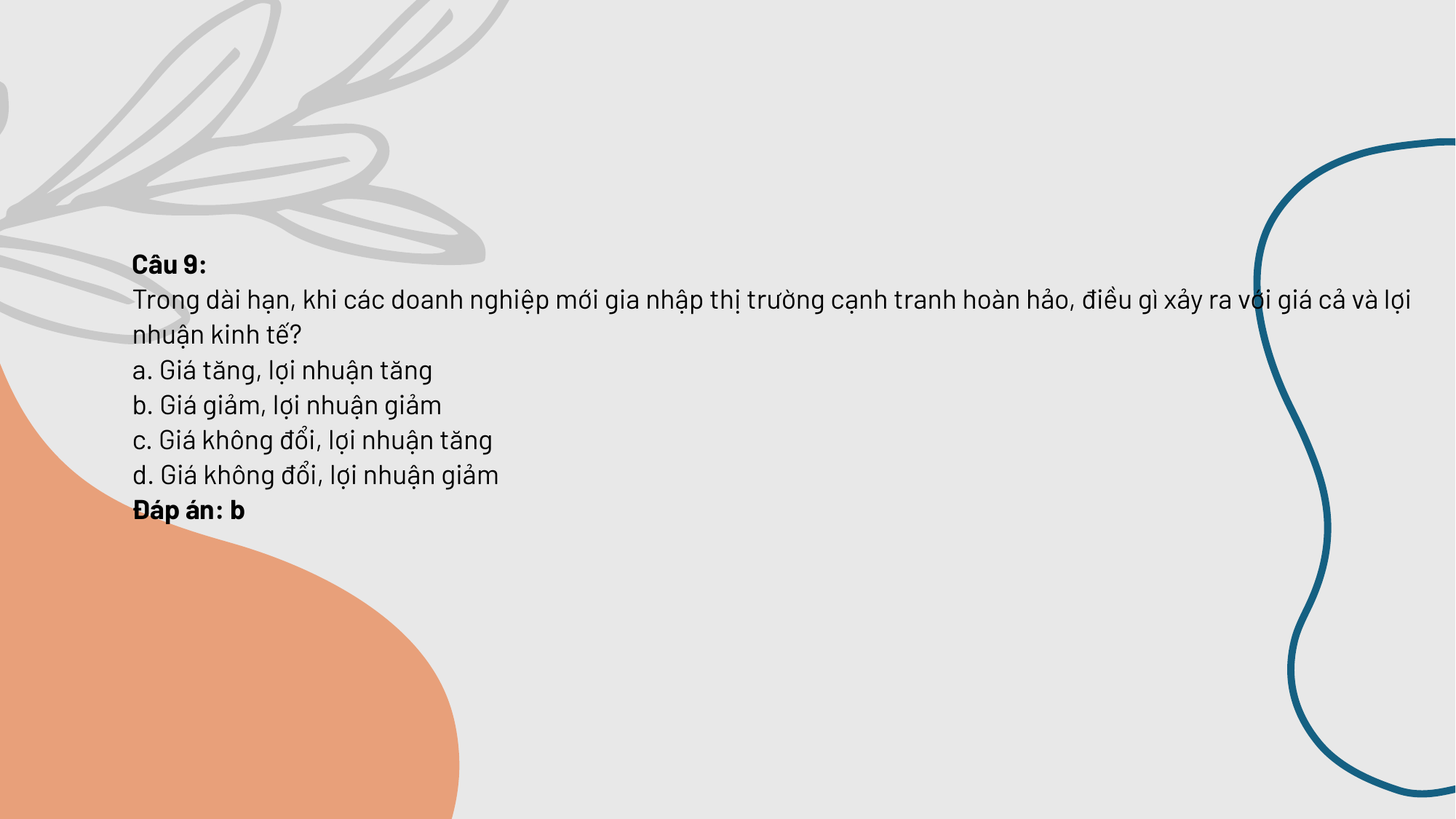

# Câu 9: Trong dài hạn, khi các doanh nghiệp mới gia nhập thị trường cạnh tranh hoàn hảo, điều gì xảy ra với giá cả và lợi nhuận kinh tế? a. Giá tăng, lợi nhuận tăng b. Giá giảm, lợi nhuận giảm c. Giá không đổi, lợi nhuận tăng d. Giá không đổi, lợi nhuận giảm Đáp án: b